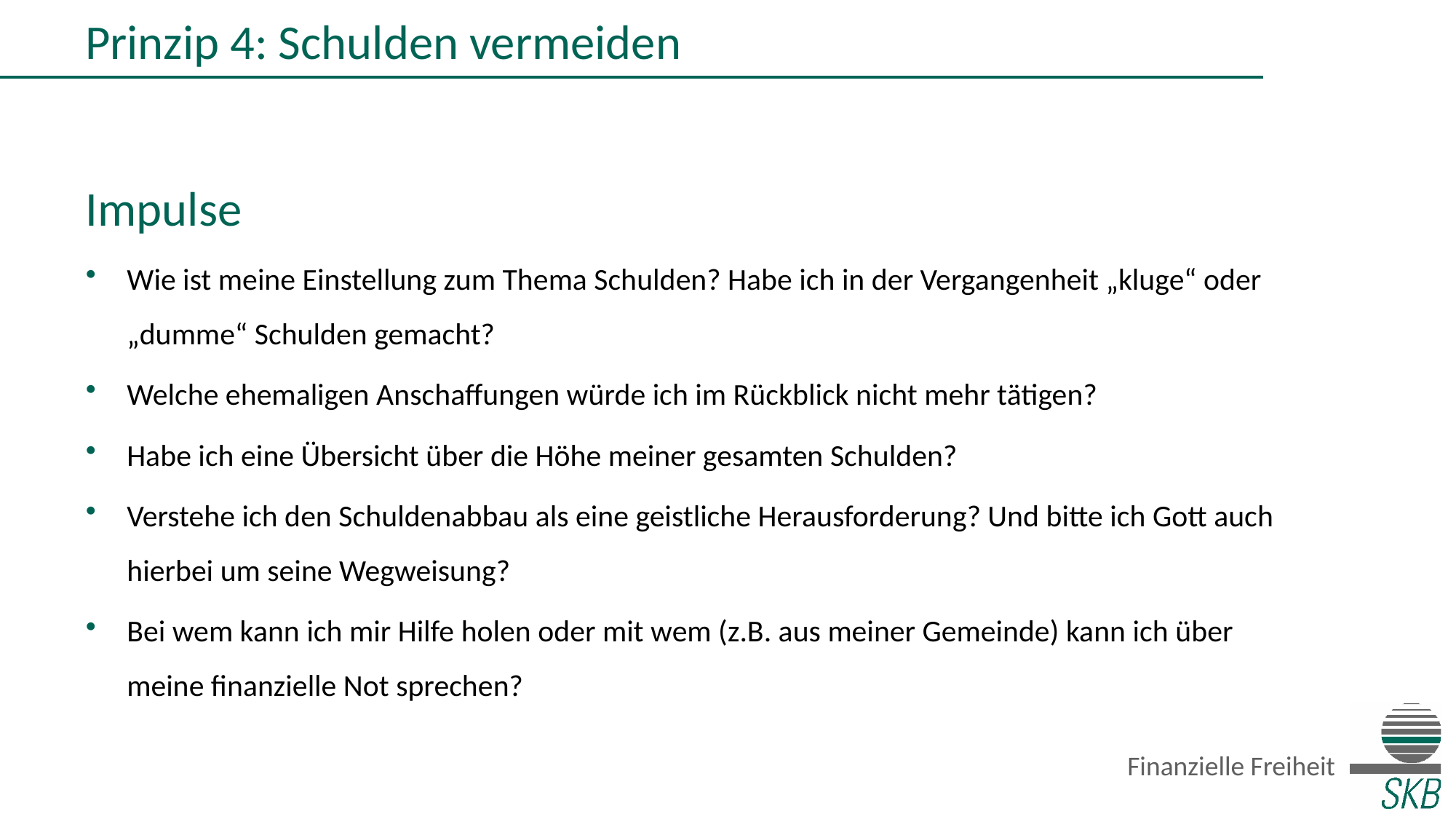

Prinzip 4: Schulden vermeiden
Impulse
Wie ist meine Einstellung zum Thema Schulden? Habe ich in der Vergangenheit „kluge“ oder „dumme“ Schulden gemacht?
Welche ehemaligen Anschaffungen würde ich im Rückblick nicht mehr tätigen?
Habe ich eine Übersicht über die Höhe meiner gesamten Schulden?
Verstehe ich den Schuldenabbau als eine geistliche Herausforderung? Und bitte ich Gott auch hierbei um seine Wegweisung?
Bei wem kann ich mir Hilfe holen oder mit wem (z.B. aus meiner Gemeinde) kann ich über meine finanzielle Not sprechen?